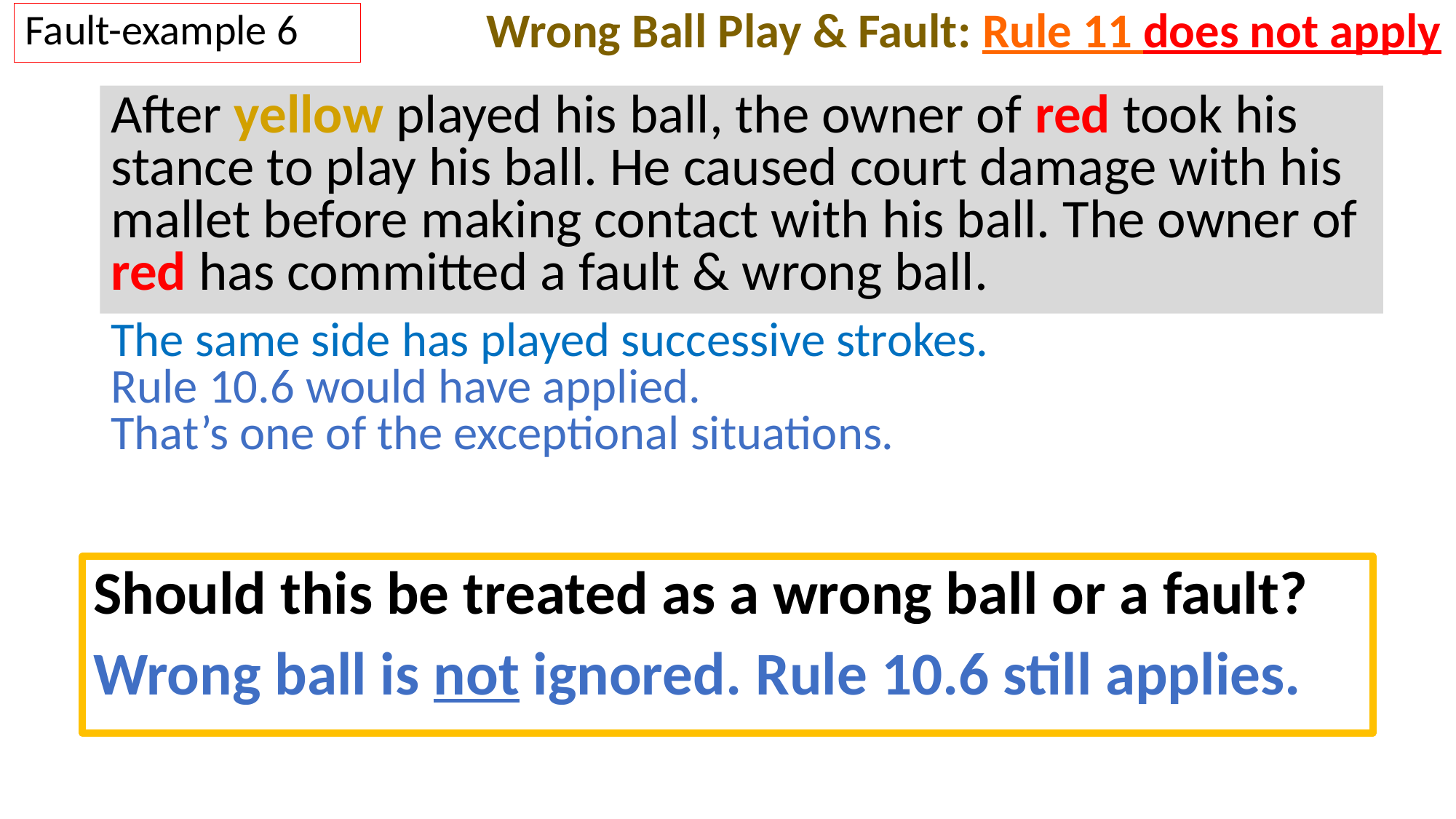

Wrong Ball Play & Fault: Rule 11 does not apply

Fault-example 6

After yellow played his ball, the owner of red took his stance to play his ball. He caused court damage with his mallet before making contact with his ball. The owner of red has committed a fault & wrong ball.
The same side has played successive strokes.
Rule 10.6 would have applied.
That’s one of the exceptional situations.
Should this be treated as a wrong ball or a fault?
Wrong ball is not ignored. Rule 10.6 still applies.